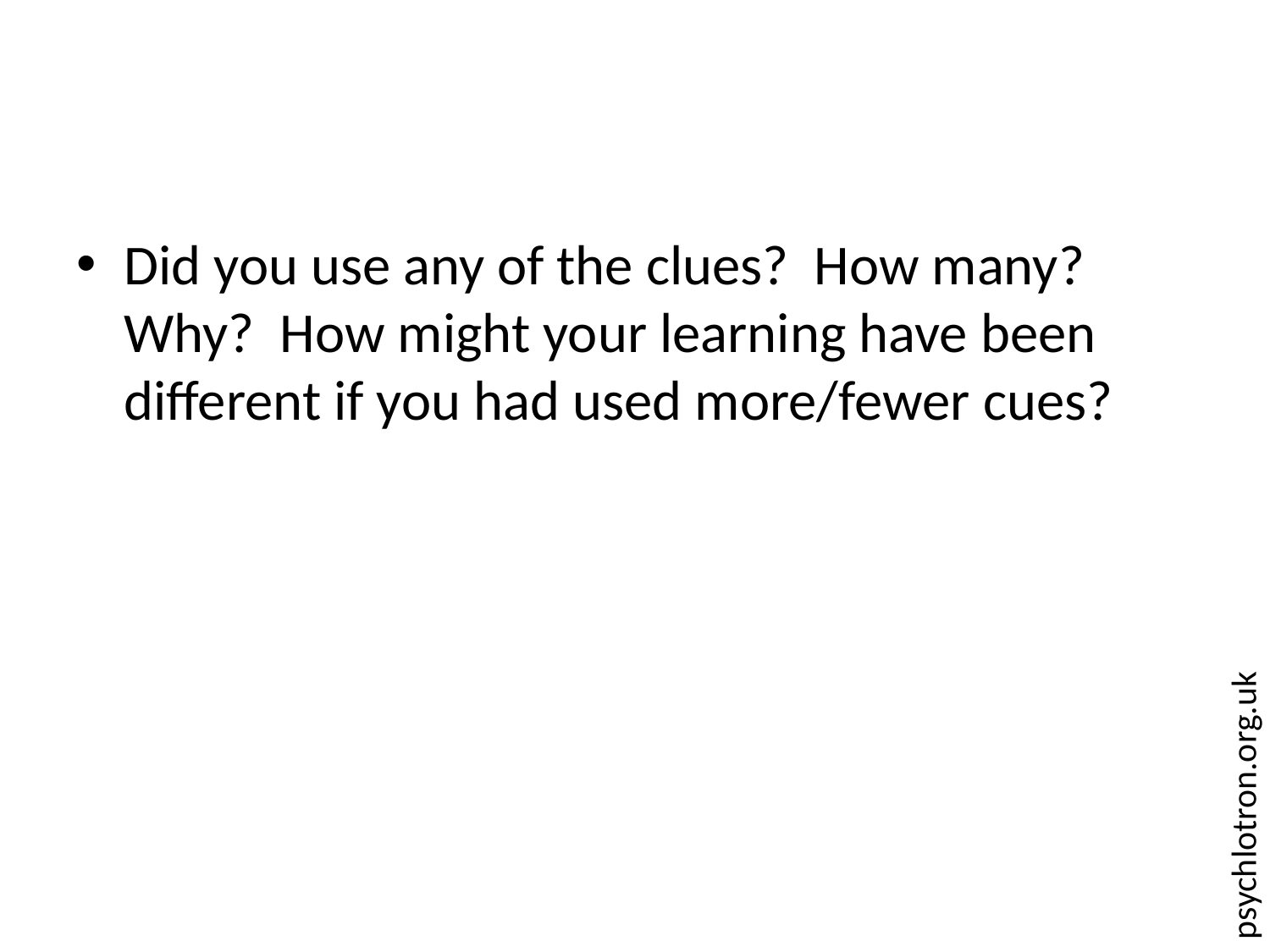

#
Did you use any of the clues?  How many?  Why?  How might your learning have been different if you had used more/fewer cues?